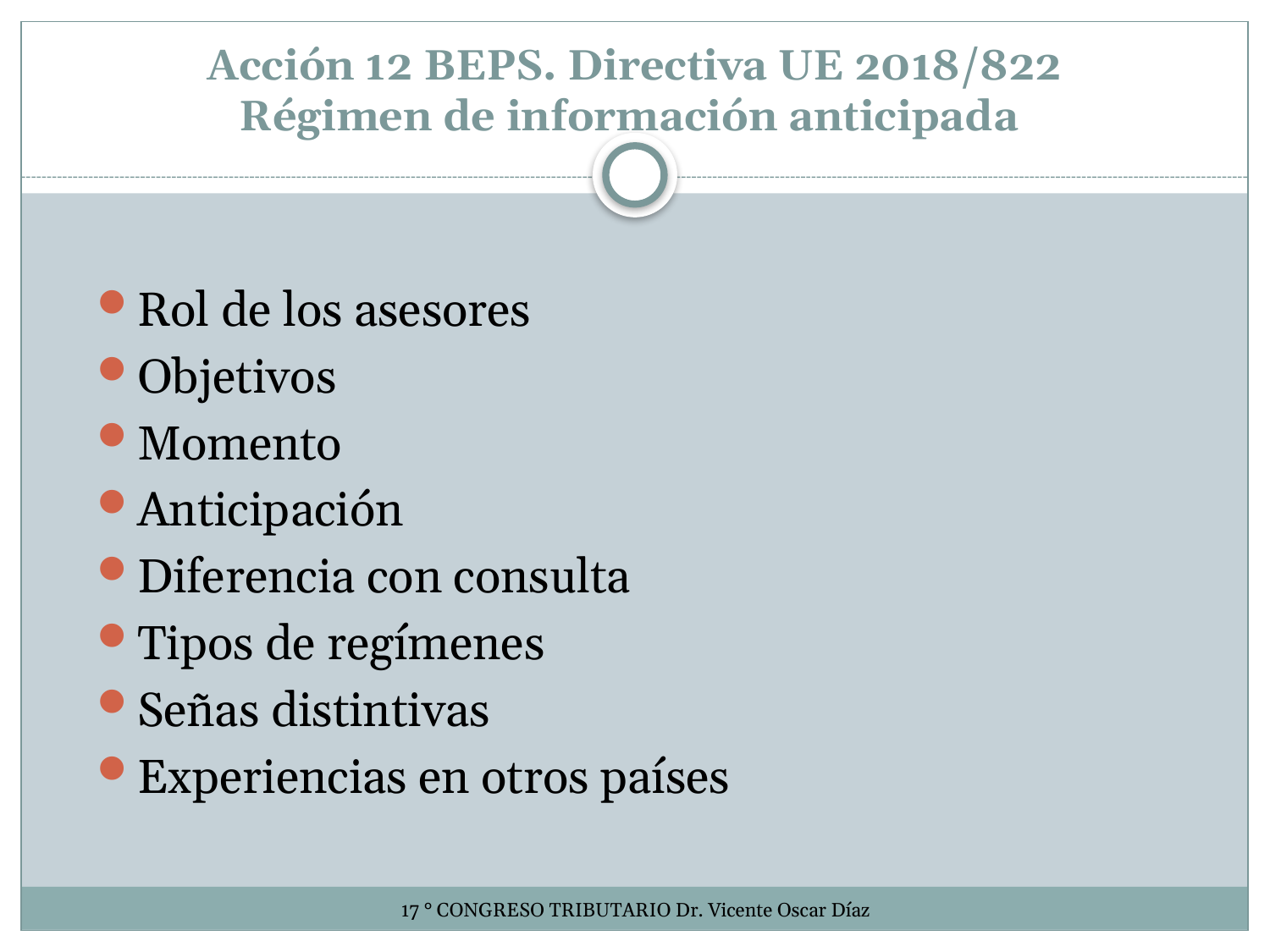

# Acción 12 BEPS. Directiva UE 2018/822 Régimen de información anticipada

Rol de los asesores
Objetivos
Momento
Anticipación
Diferencia con consulta
Tipos de regímenes
Señas distintivas
Experiencias en otros países

17 ° CONGRESO TRIBUTARIO Dr. Vicente Oscar Díaz